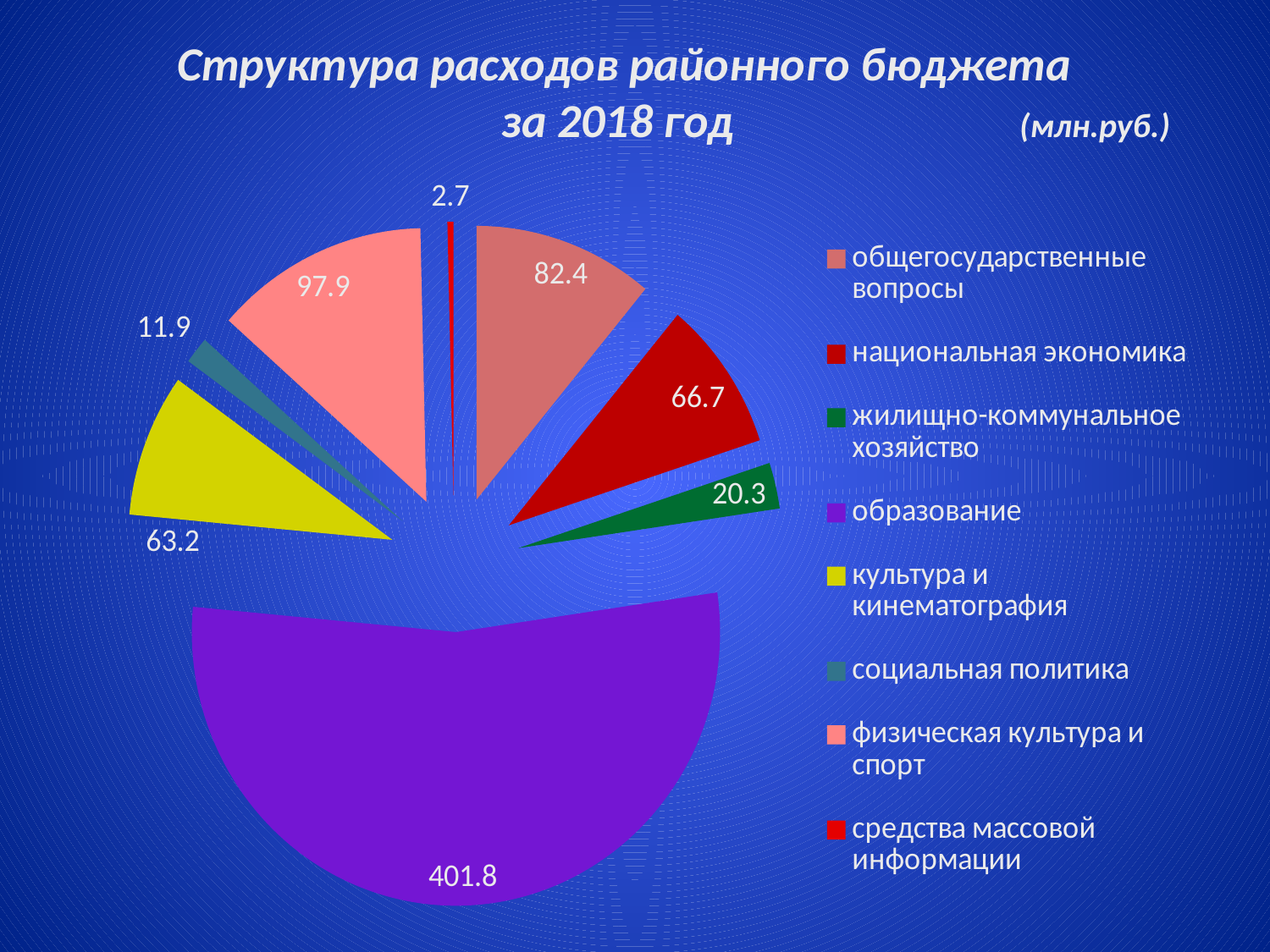

# Структура расходов районного бюджета за 2018 год                           (млн.руб.)

### Chart

| Category | Столбец1 |
|---|---|
| общегосударственные вопросы | 82.4 |
| национальная экономика | 66.7 |
| жилищно-коммунальное хозяйство | 20.3 |
| образование | 401.8 |
| культура и кинематография | 63.2 |
| социальная политика | 11.9 |
| физическая культура и спорт | 97.9 |
| средства массовой информации | 2.7 |